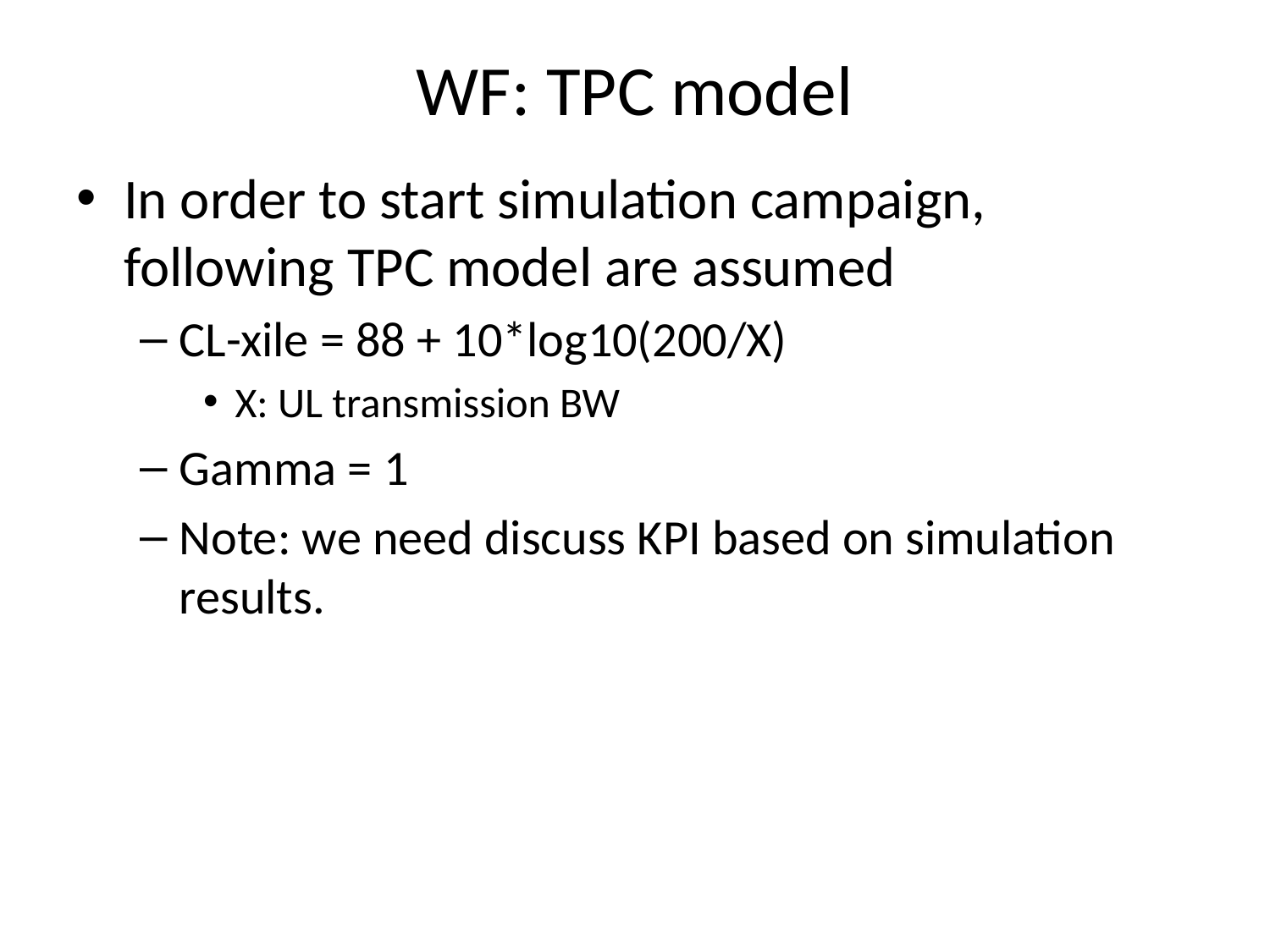

# WF: TPC model
In order to start simulation campaign, following TPC model are assumed
CL-xile = 88 + 10*log10(200/X)
X: UL transmission BW
Gamma = 1
Note: we need discuss KPI based on simulation results.